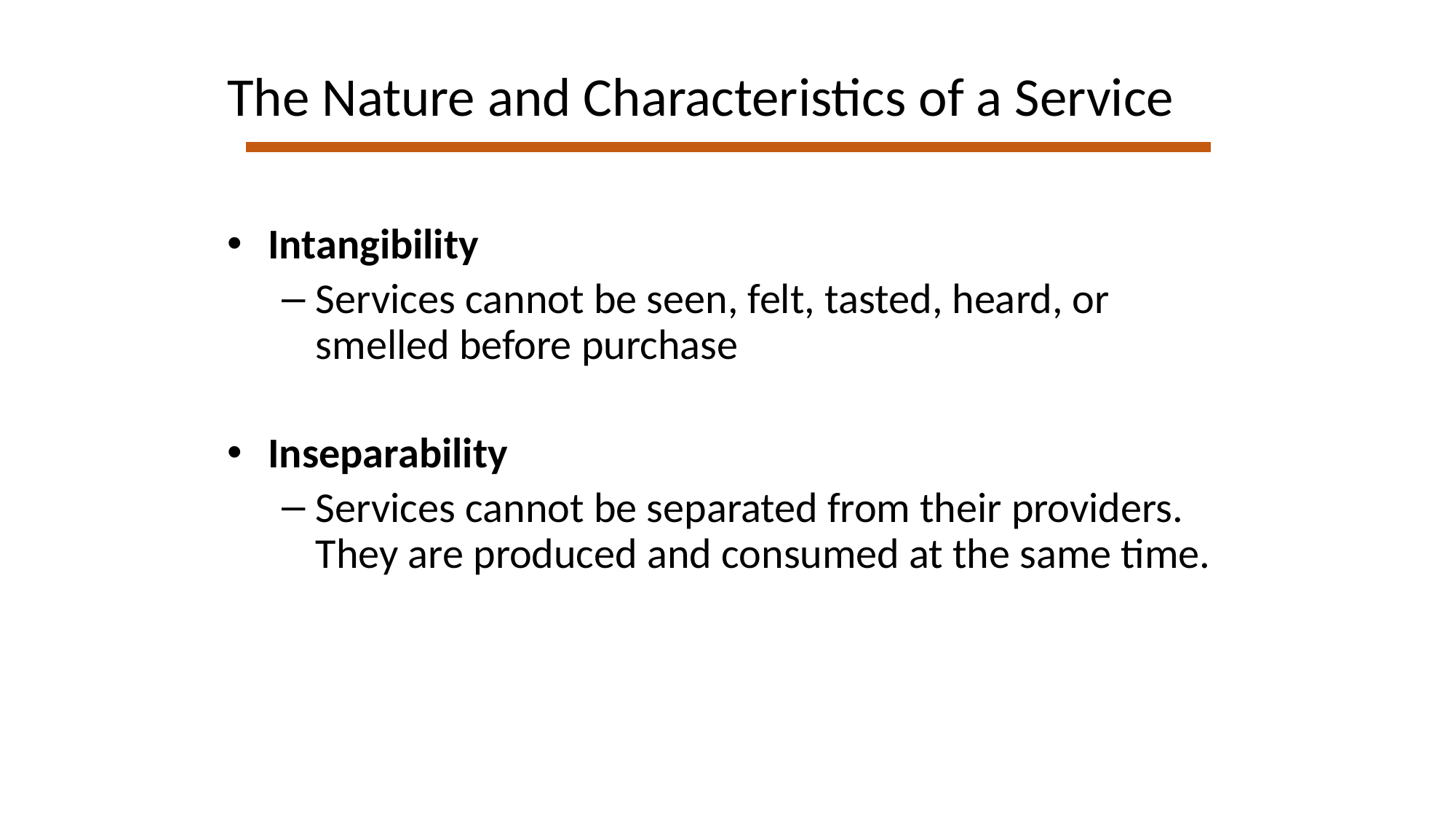

# The Nature and Characteristics of a Service

Intangibility
Services cannot be seen, felt, tasted, heard, or smelled before purchase

Inseparability
Services cannot be separated from their providers. They are produced and consumed at the same time.